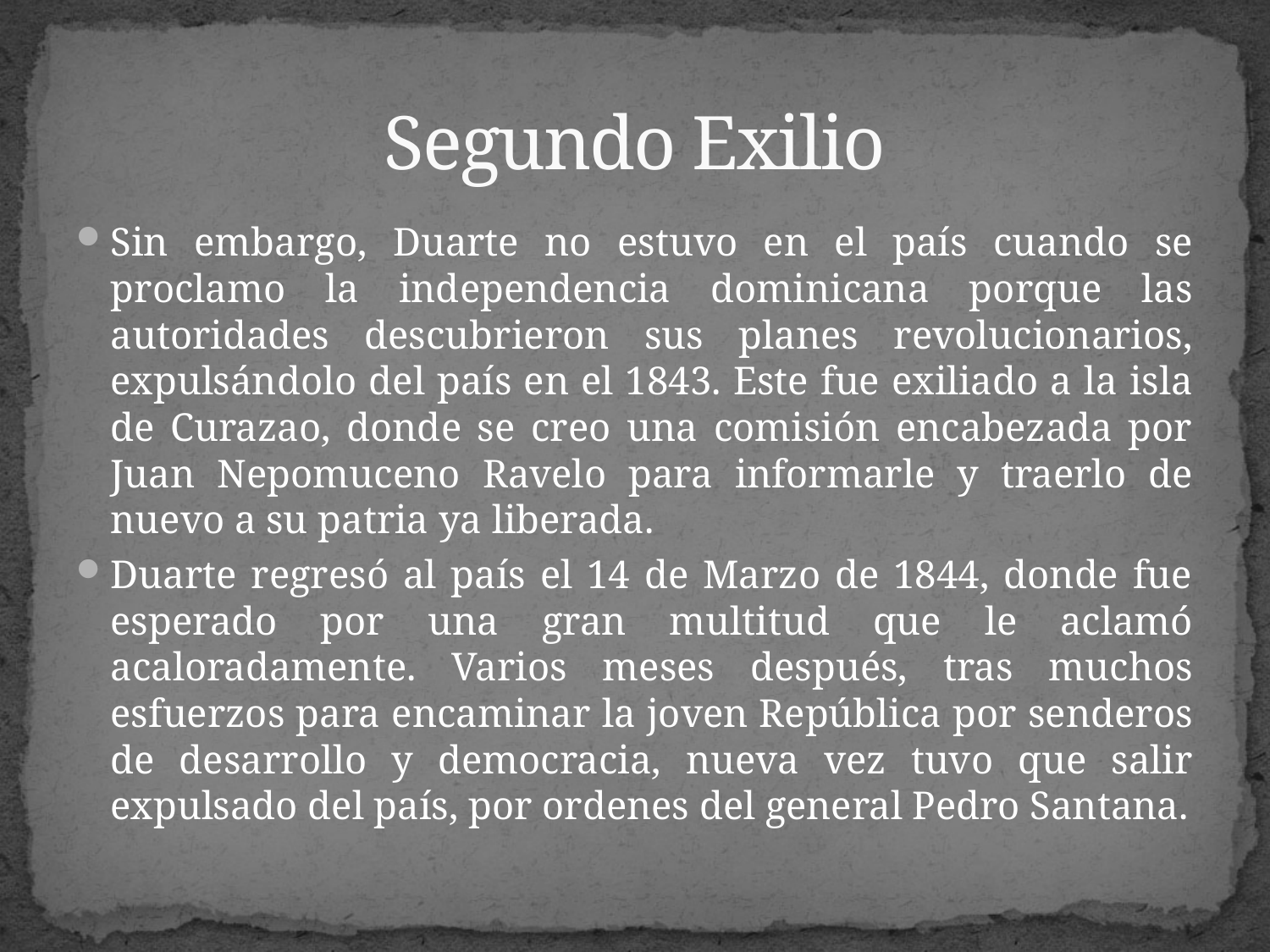

# Segundo Exilio
Sin embargo, Duarte no estuvo en el país cuando se proclamo la independencia dominicana porque las autoridades descubrieron sus planes revolucionarios, expulsándolo del país en el 1843. Este fue exiliado a la isla de Curazao, donde se creo una comisión encabezada por Juan Nepomuceno Ravelo para informarle y traerlo de nuevo a su patria ya liberada.
Duarte regresó al país el 14 de Marzo de 1844, donde fue esperado por una gran multitud que le aclamó acaloradamente. Varios meses después, tras muchos esfuerzos para encaminar la joven República por senderos de desarrollo y democracia, nueva vez tuvo que salir expulsado del país, por ordenes del general Pedro Santana.